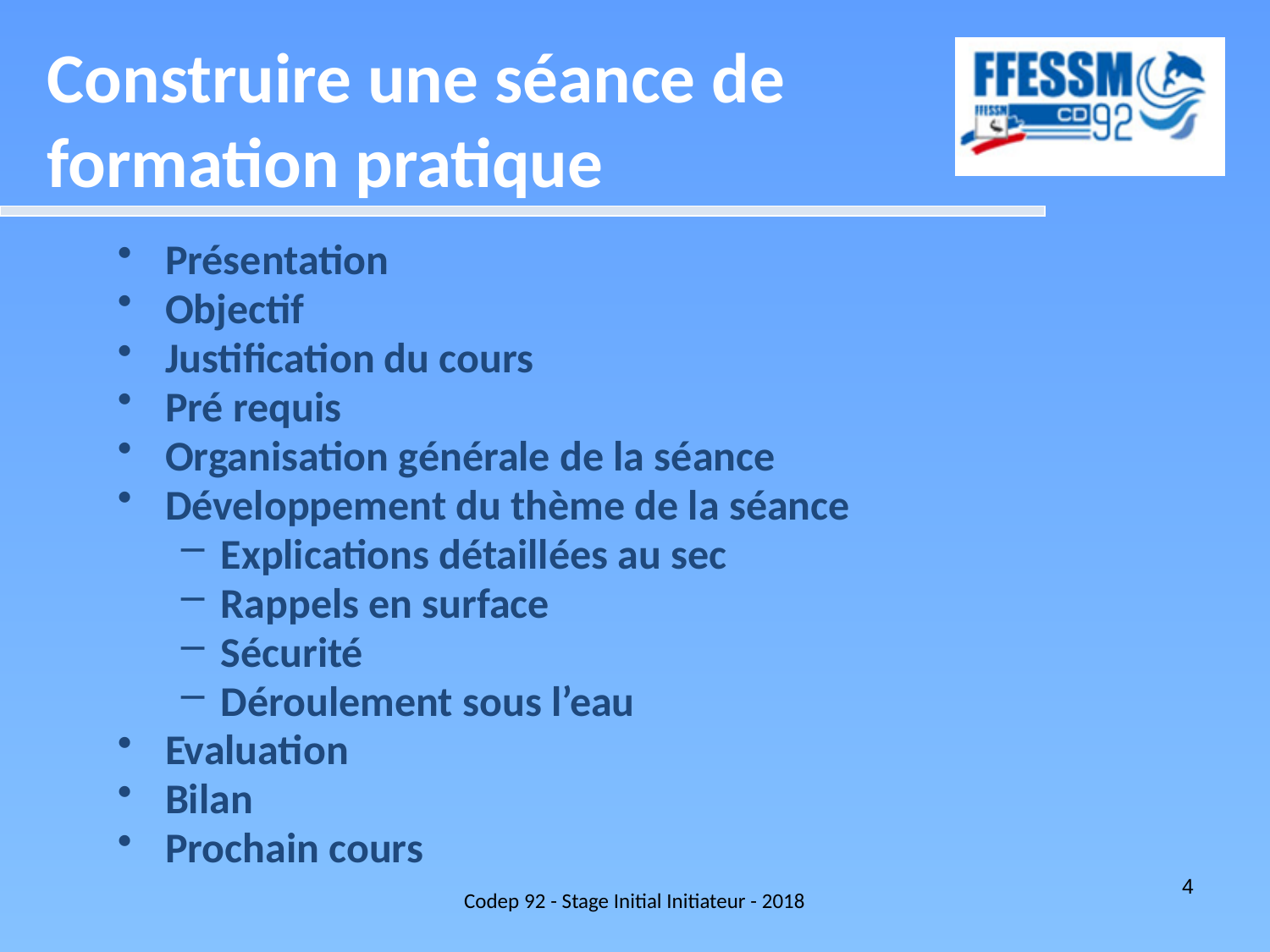

Construire une séance de formation pratique
Présentation
Objectif
Justification du cours
Pré requis
Organisation générale de la séance
Développement du thème de la séance
Explications détaillées au sec
Rappels en surface
Sécurité
Déroulement sous l’eau
Evaluation
Bilan
Prochain cours
Codep 92 - Stage Initial Initiateur - 2018
4